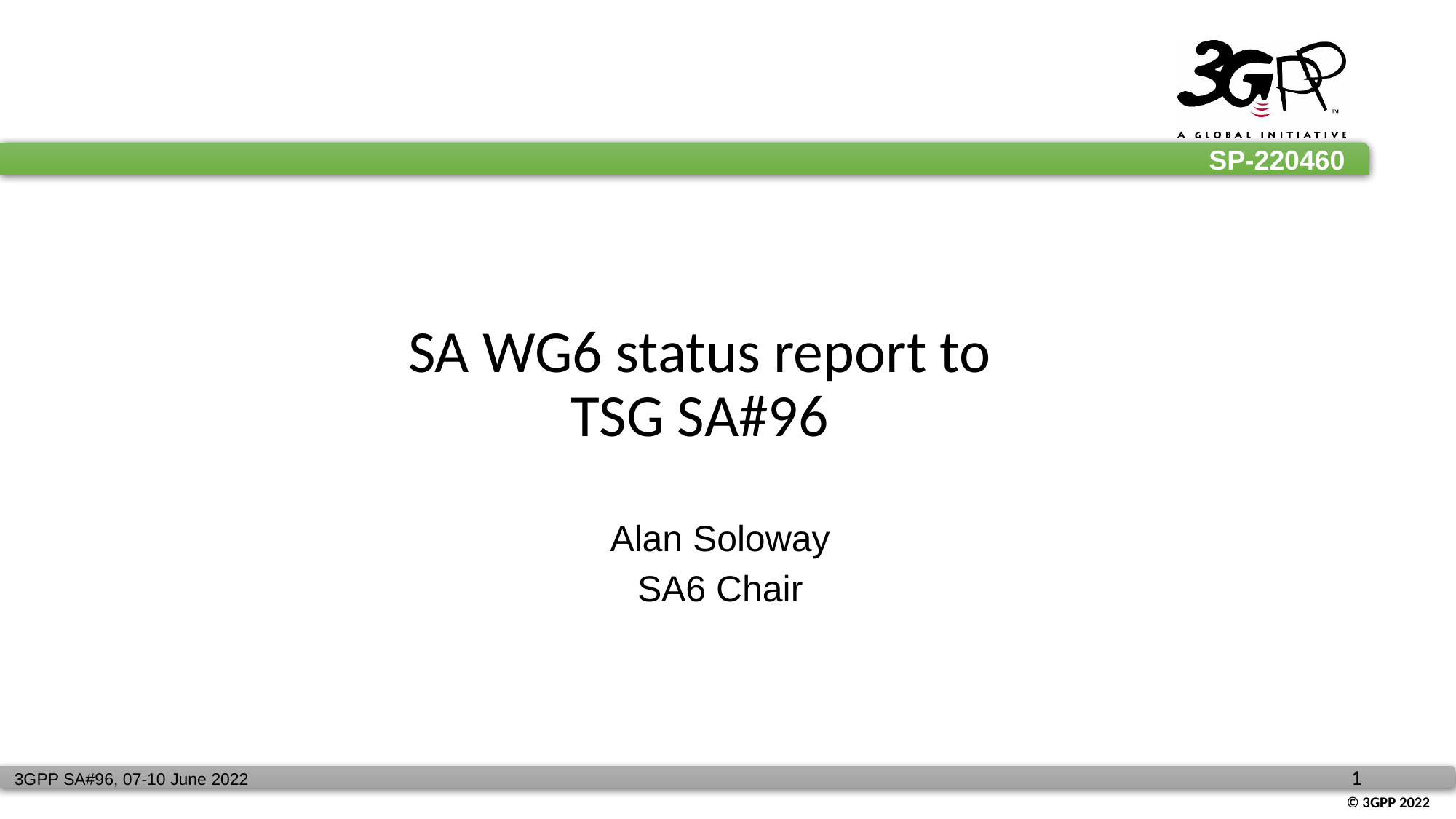

# SA WG6 status report to TSG SA#96
Alan Soloway
SA6 Chair